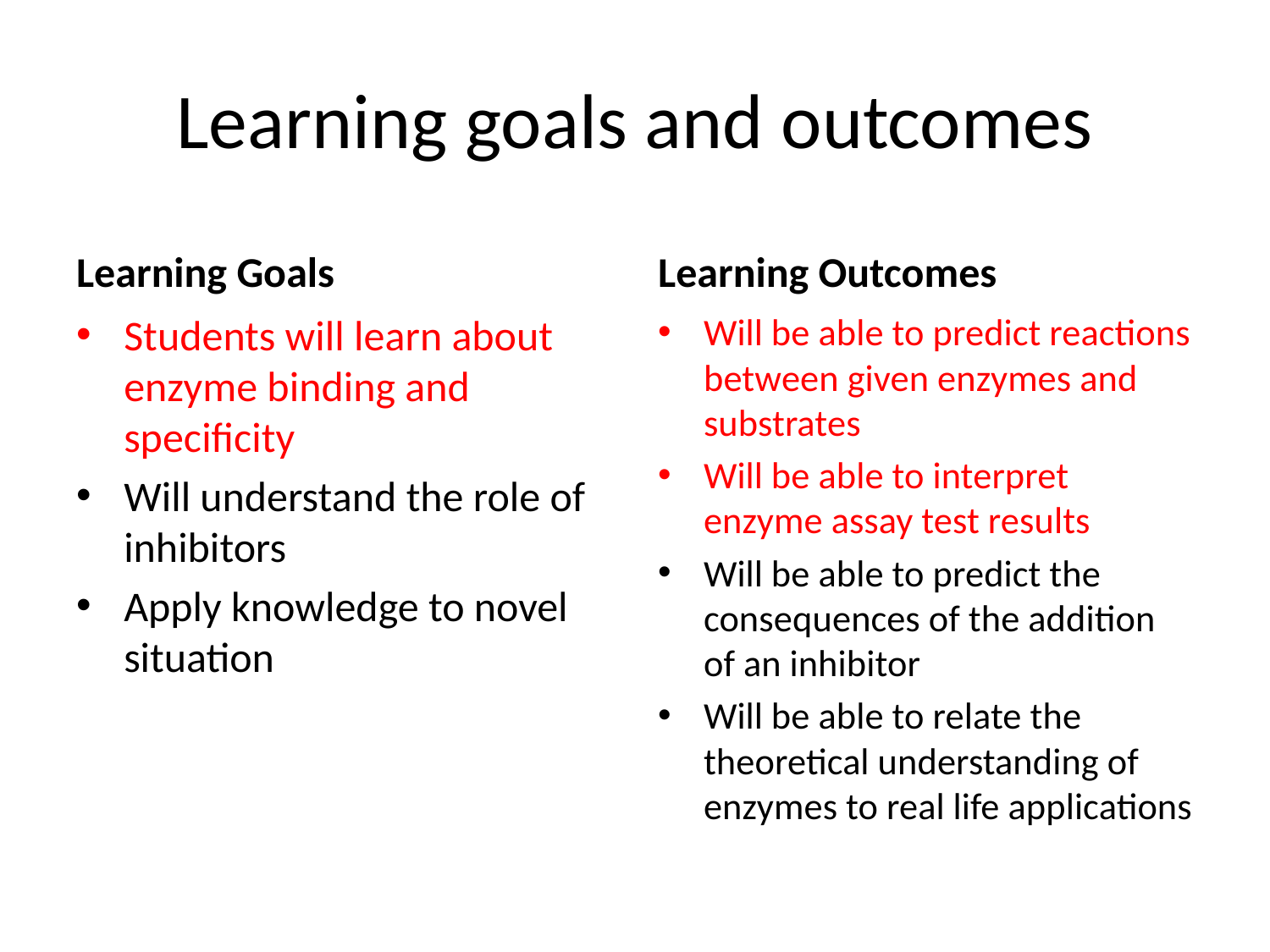

# Learning goals and outcomes
Learning Goals
Learning Outcomes
Students will learn about enzyme binding and specificity
Will understand the role of inhibitors
Apply knowledge to novel situation
Will be able to predict reactions between given enzymes and substrates
Will be able to interpret enzyme assay test results
Will be able to predict the consequences of the addition of an inhibitor
Will be able to relate the theoretical understanding of enzymes to real life applications